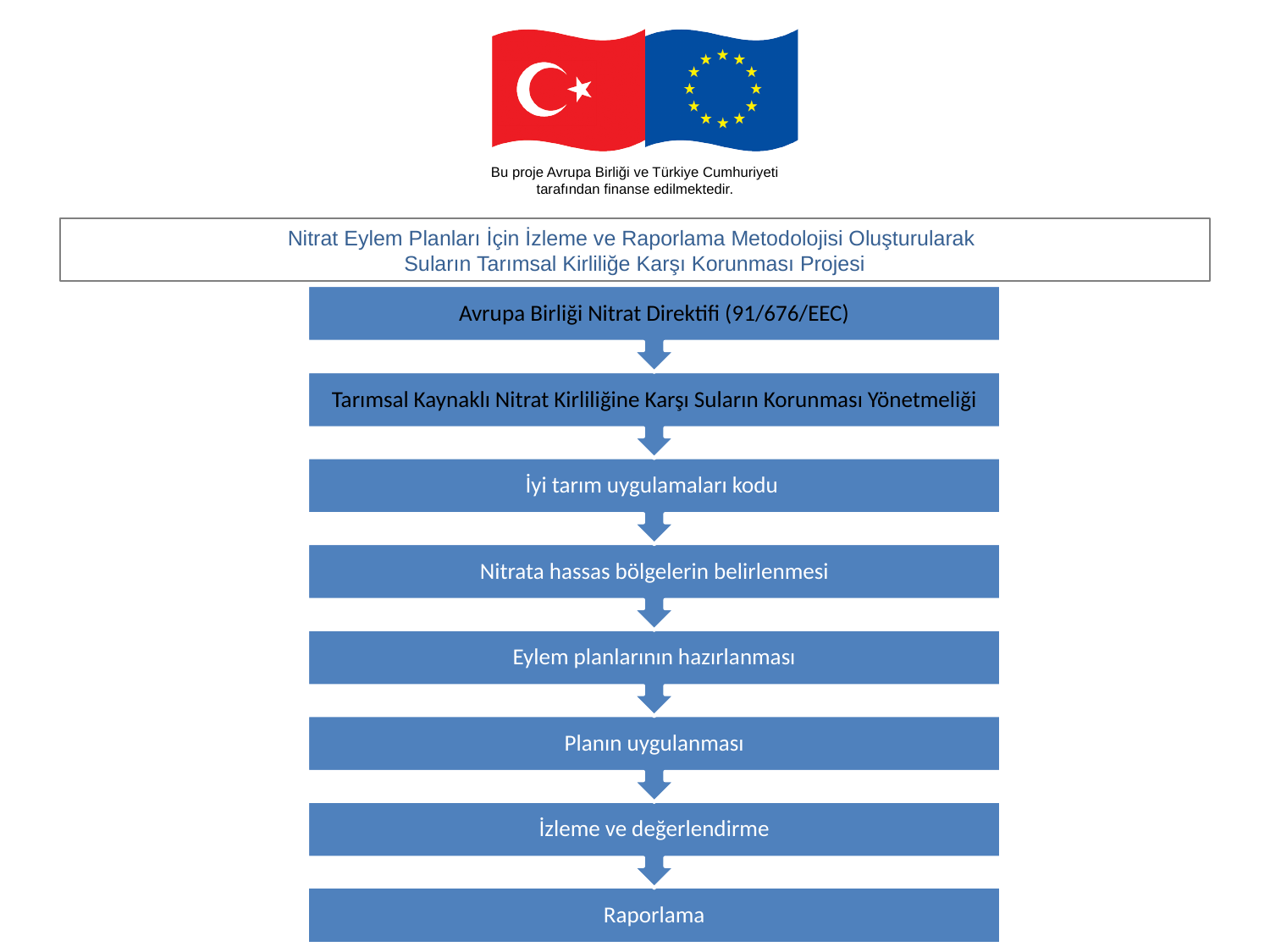

#
Raporlama
İzleme ve değerlendirme
Planın uygulanması
Eylem planlarının hazırlanması
Nitrata hassas bölgelerin belirlenmesi
İyi tarım uygulamaları kodu
Tarımsal Kaynaklı Nitrat Kirliliğine Karşı Suların Korunması Yönetmeliği
Avrupa Birliği Nitrat Direktifi (91/676/EEC)